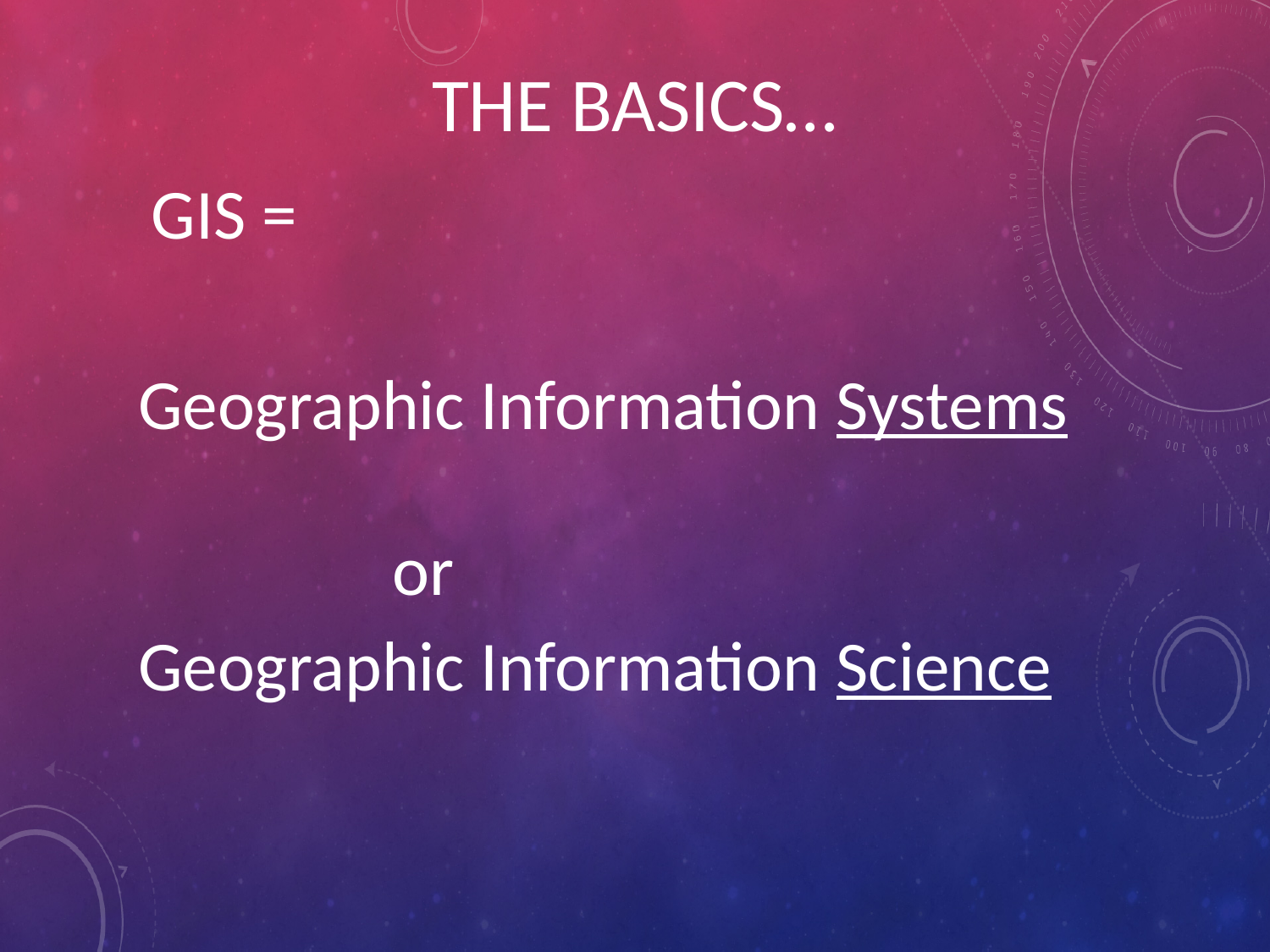

# The Basics…
GIS =

Geographic Information Systems
										or
Geographic Information Science